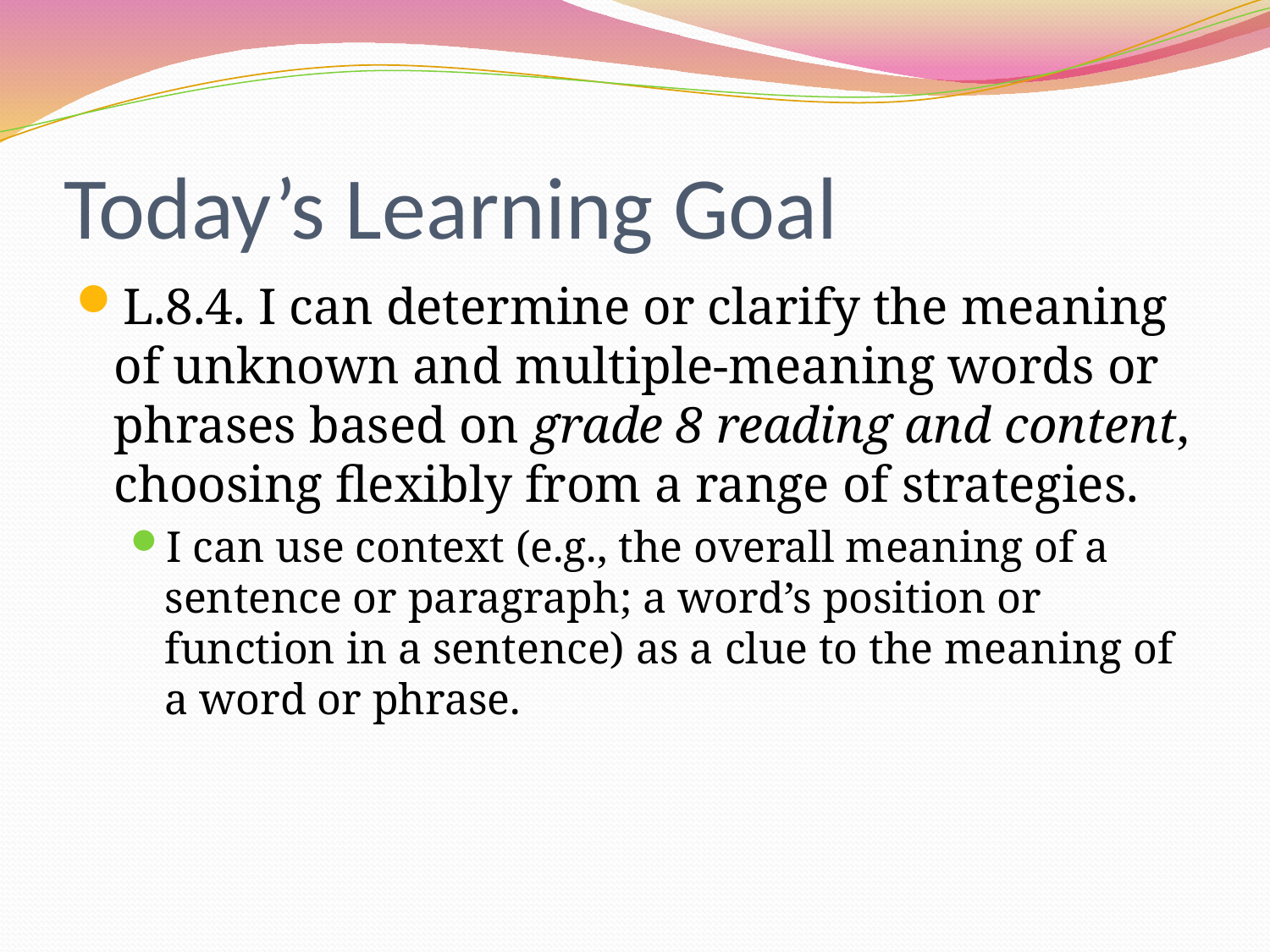

# Today’s Learning Goal
L.8.4. I can determine or clarify the meaning of unknown and multiple-meaning words or phrases based on grade 8 reading and content, choosing flexibly from a range of strategies.
I can use context (e.g., the overall meaning of a sentence or paragraph; a word’s position or function in a sentence) as a clue to the meaning of a word or phrase.